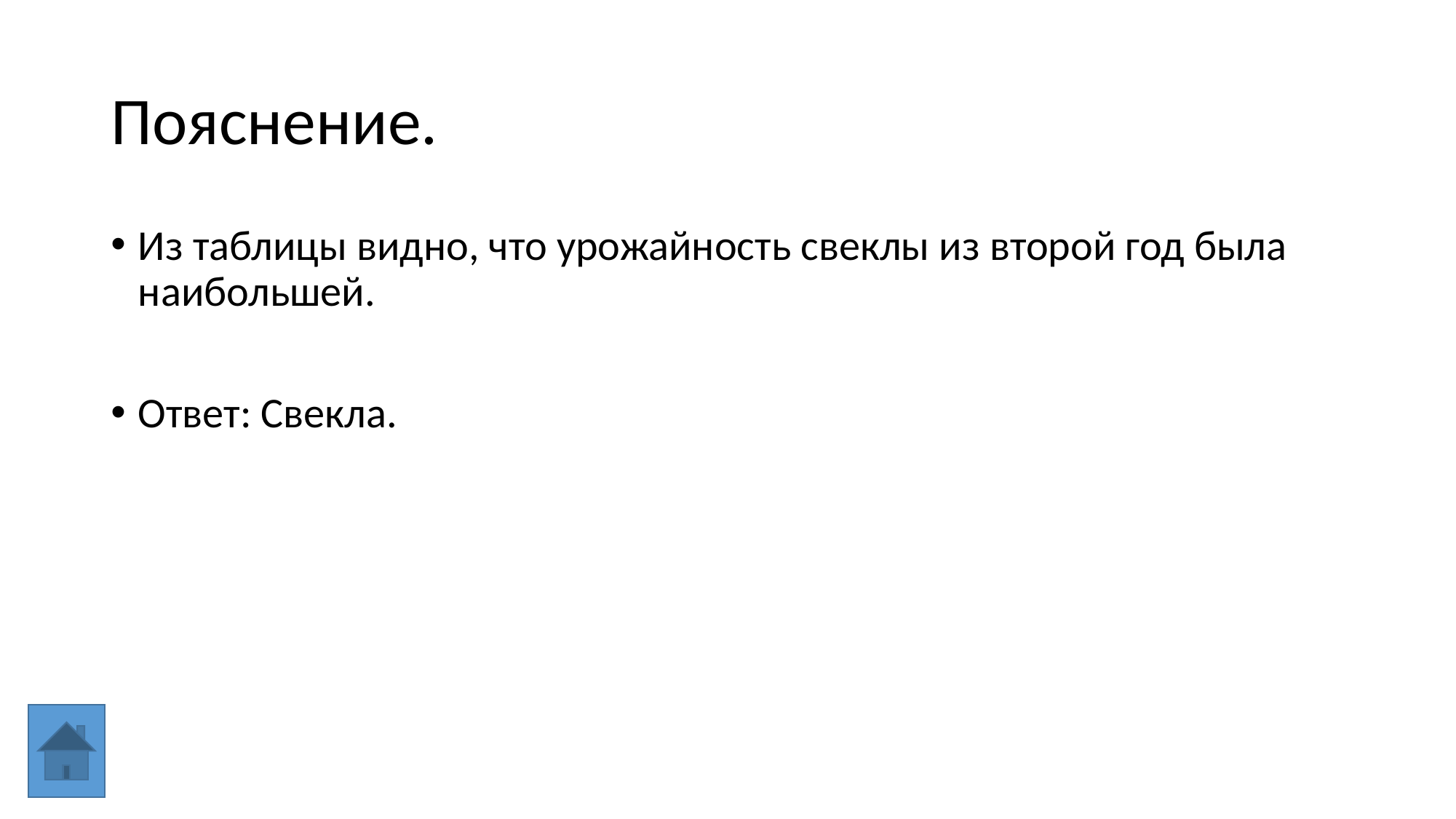

# Пояснение.
Из таблицы видно, что урожайность свеклы из второй год была наибольшей.

Ответ: Свекла.